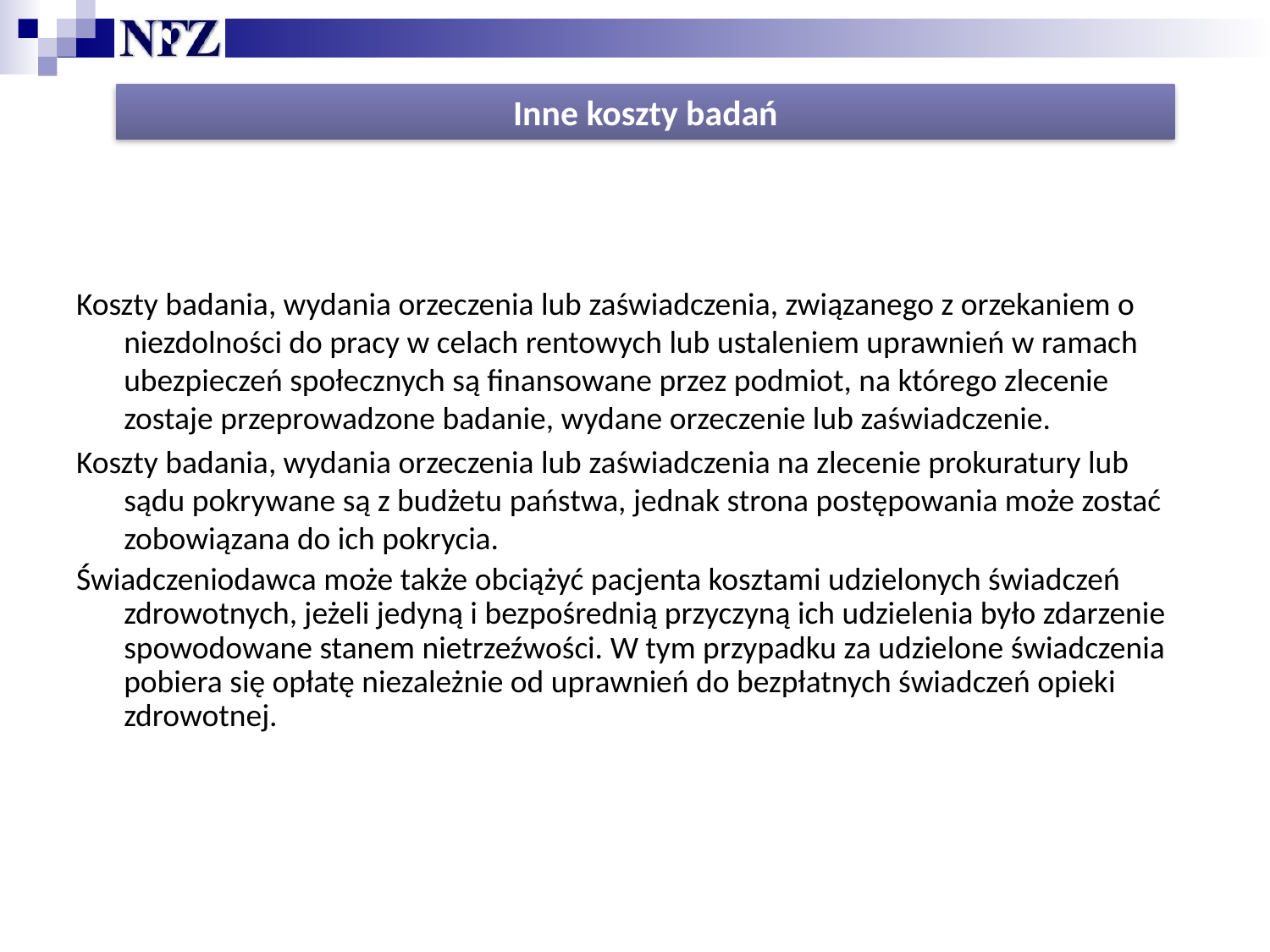

Inne koszty badań
Koszty badania, wydania orzeczenia lub zaświadczenia, związanego z orzekaniem o niezdolności do pracy w celach rentowych lub ustaleniem uprawnień w ramach ubezpieczeń społecznych są finansowane przez podmiot, na którego zlecenie zostaje przeprowadzone badanie, wydane orzeczenie lub zaświadczenie.
Koszty badania, wydania orzeczenia lub zaświadczenia na zlecenie prokuratury lub sądu pokrywane są z budżetu państwa, jednak strona postępowania może zostać zobowiązana do ich pokrycia.
Świadczeniodawca może także obciążyć pacjenta kosztami udzielonych świadczeń zdrowotnych, jeżeli jedyną i bezpośrednią przyczyną ich udzielenia było zdarzenie spowodowane stanem nietrzeźwości. W tym przypadku za udzielone świadczenia pobiera się opłatę niezależnie od uprawnień do bezpłatnych świadczeń opieki zdrowotnej.